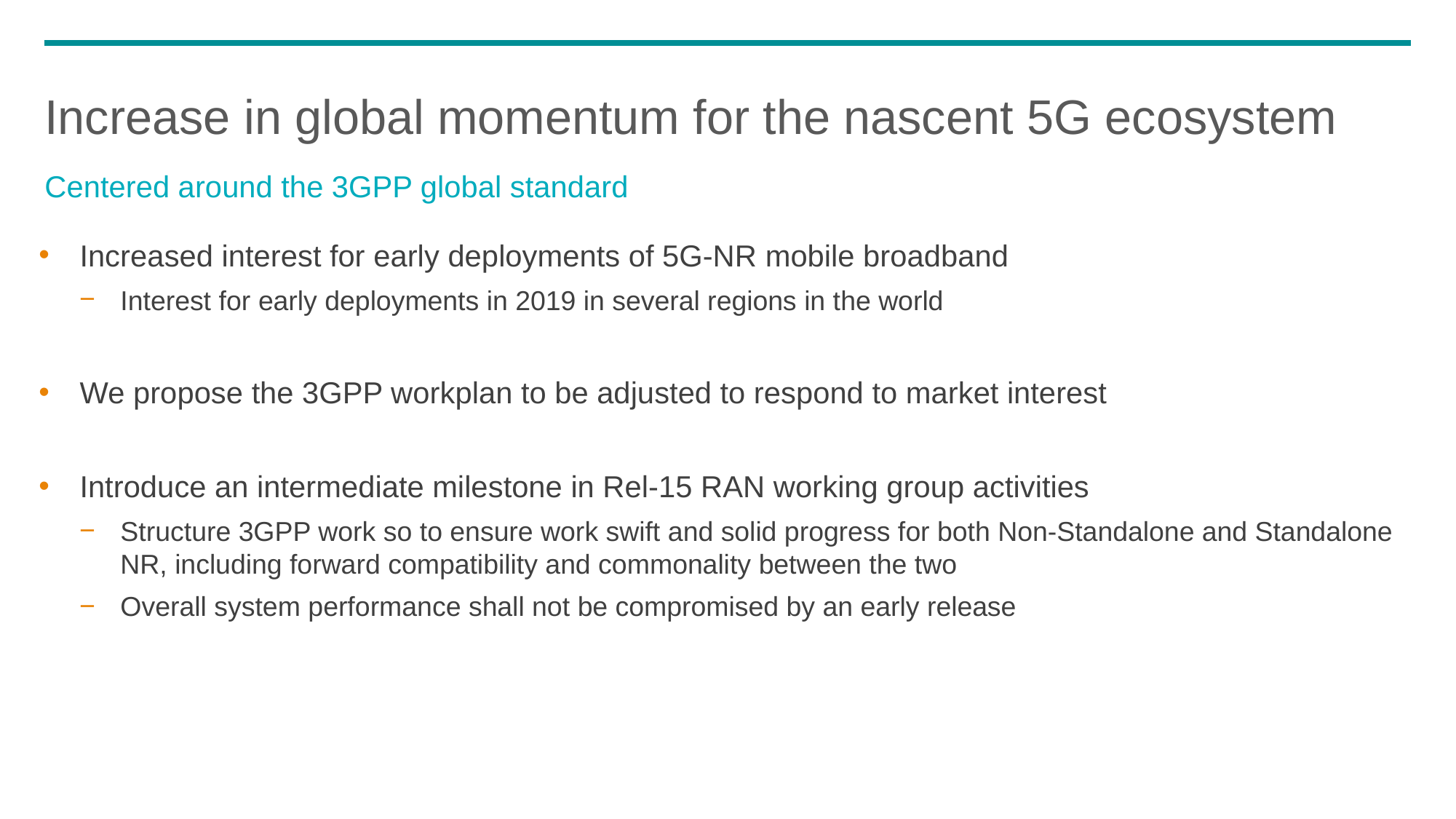

# Increase in global momentum for the nascent 5G ecosystem
Centered around the 3GPP global standard
Increased interest for early deployments of 5G-NR mobile broadband
Interest for early deployments in 2019 in several regions in the world

We propose the 3GPP workplan to be adjusted to respond to market interest

Introduce an intermediate milestone in Rel-15 RAN working group activities
Structure 3GPP work so to ensure work swift and solid progress for both Non-Standalone and Standalone NR, including forward compatibility and commonality between the two
Overall system performance shall not be compromised by an early release